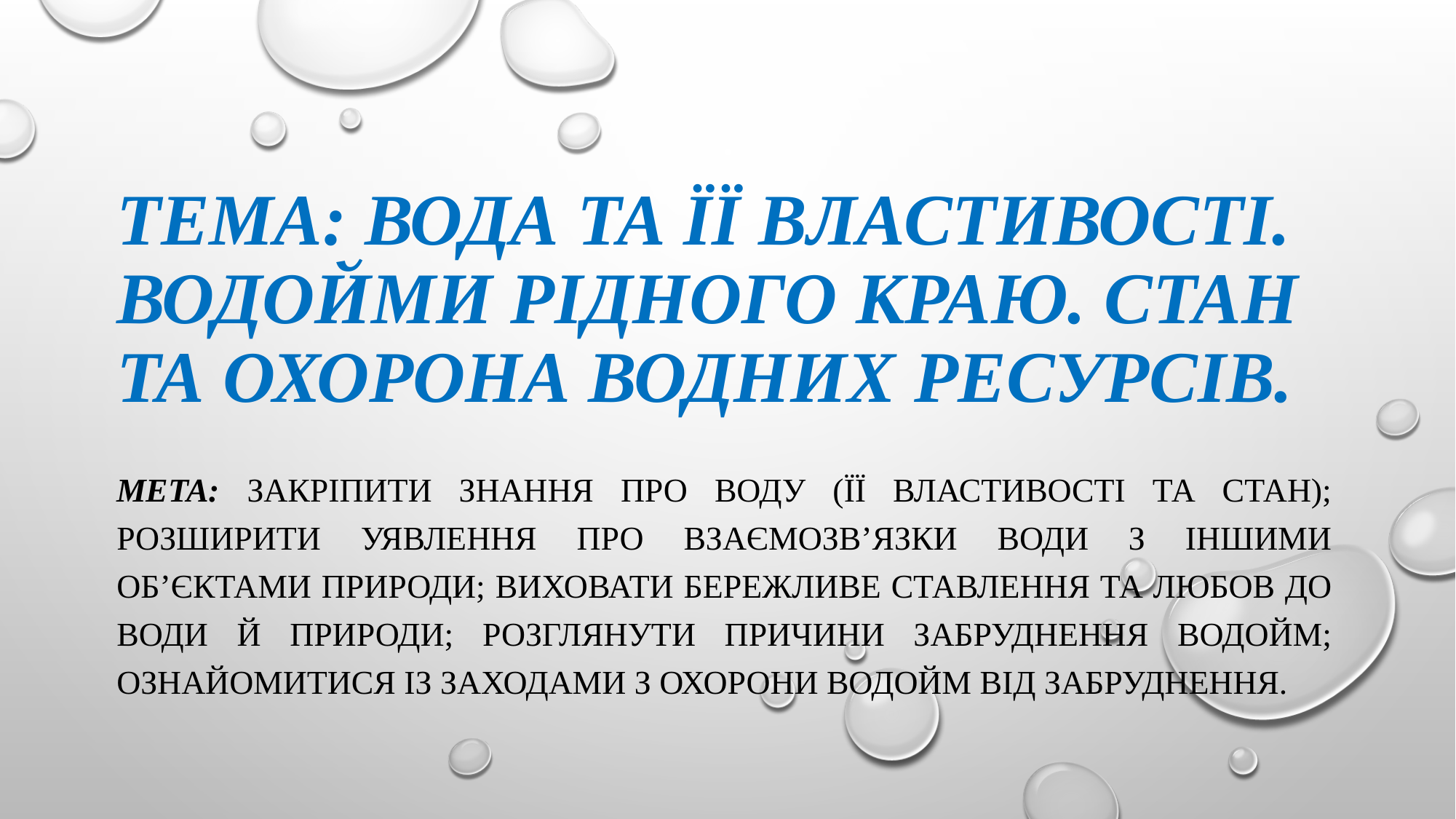

# Тема: вода та її властивості. Водойми рідного краю. Стан та охорона водних ресурсів.
Мета: закріпити знання про воду (її властивості та стан); розширити уявлення про взаємозв’язки води з іншими об’єктами природи; виховати бережливе ставлення та любов до води й природи; розглянути причини забруднення водойм; ознайомитися із заходами з охорони водойм від забруднення.